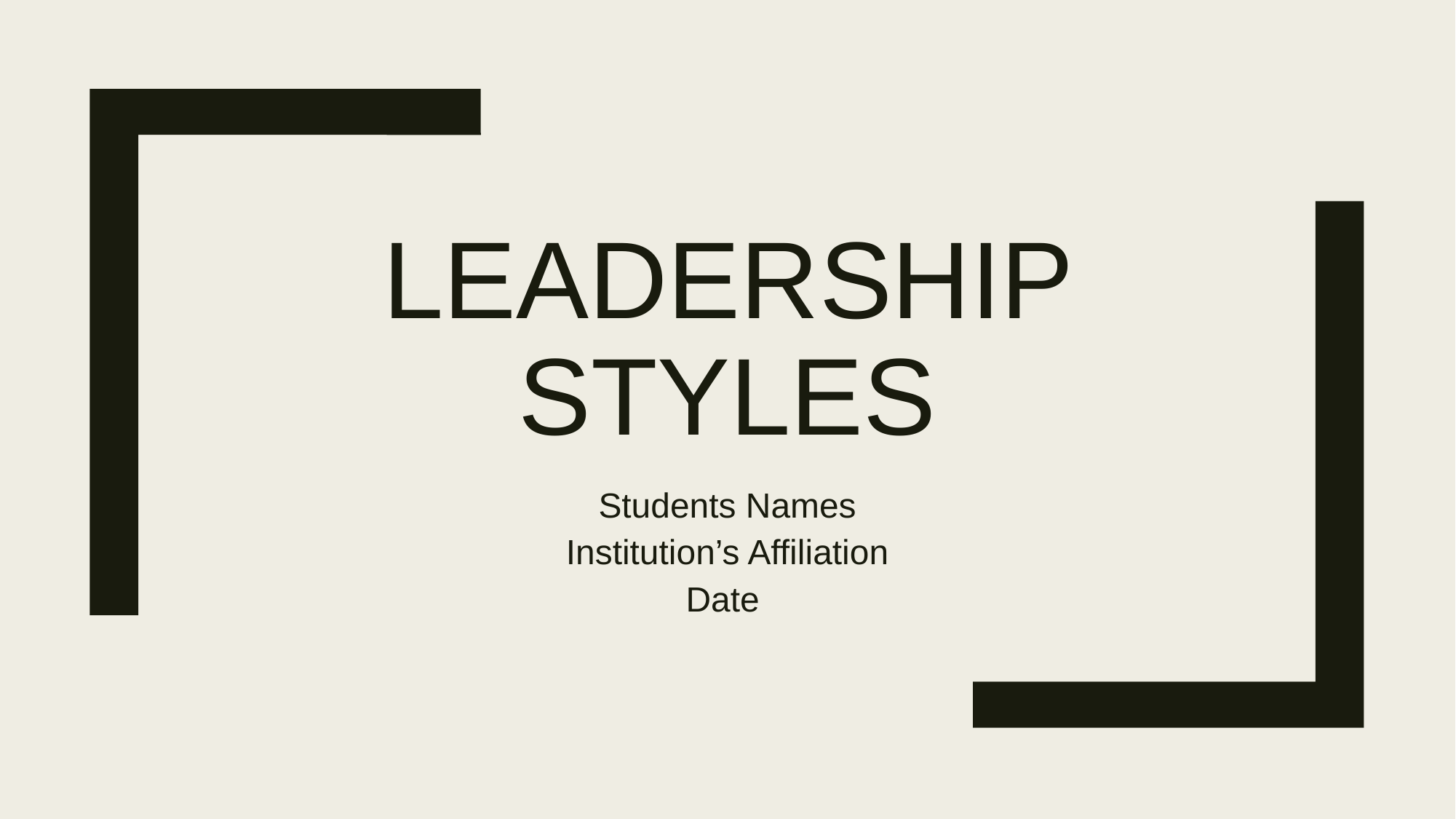

# Leadership Styles
Students Names
Institution’s Affiliation
Date